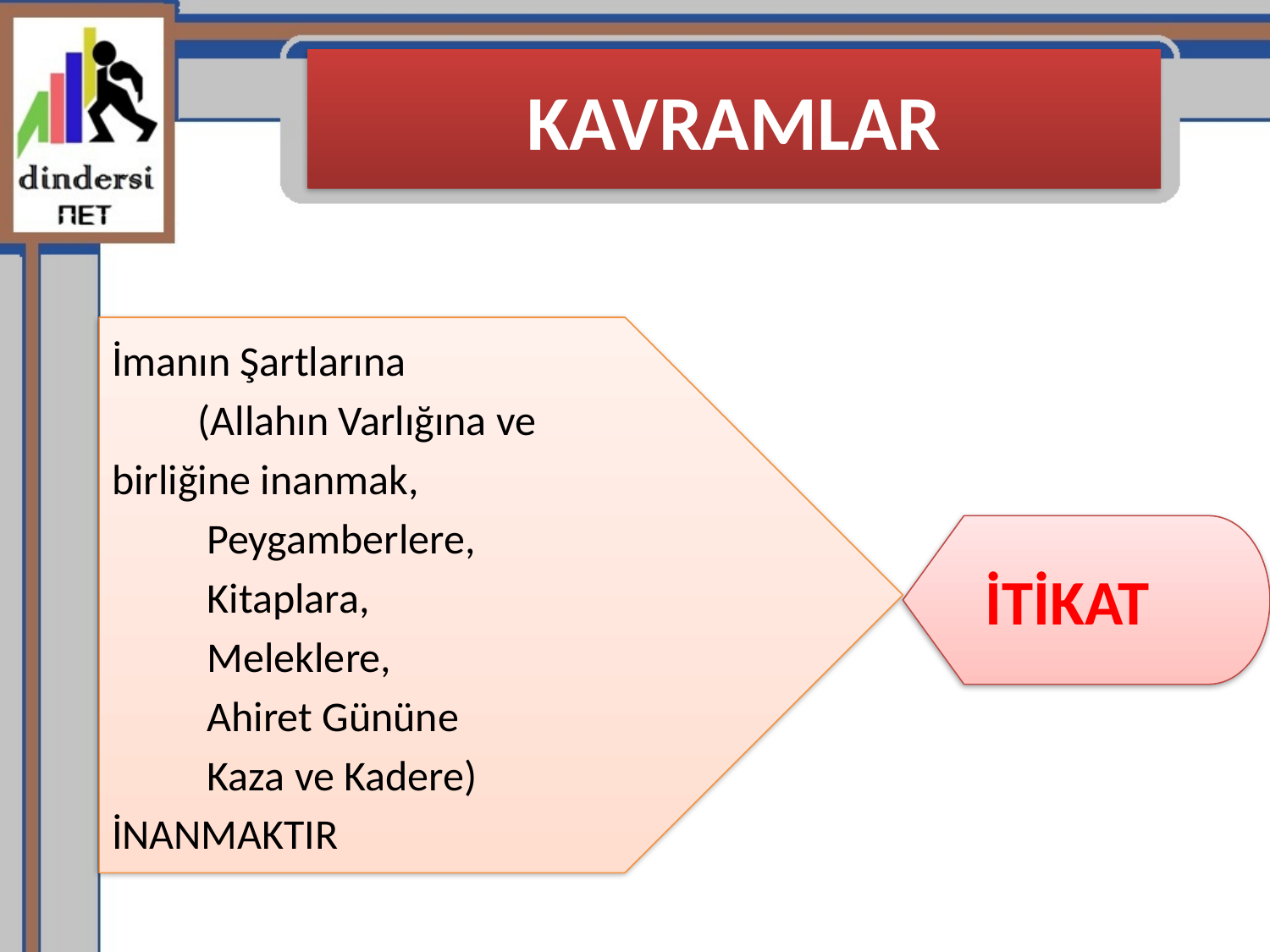

# KAVRAMLAR

İmanın Şartlarına
         (Allahın Varlığına ve
birliğine inanmak,
          Peygamberlere,
          Kitaplara,
          Meleklere,
          Ahiret Gününe
          Kaza ve Kadere)
İNANMAKTIR

İTİKAT